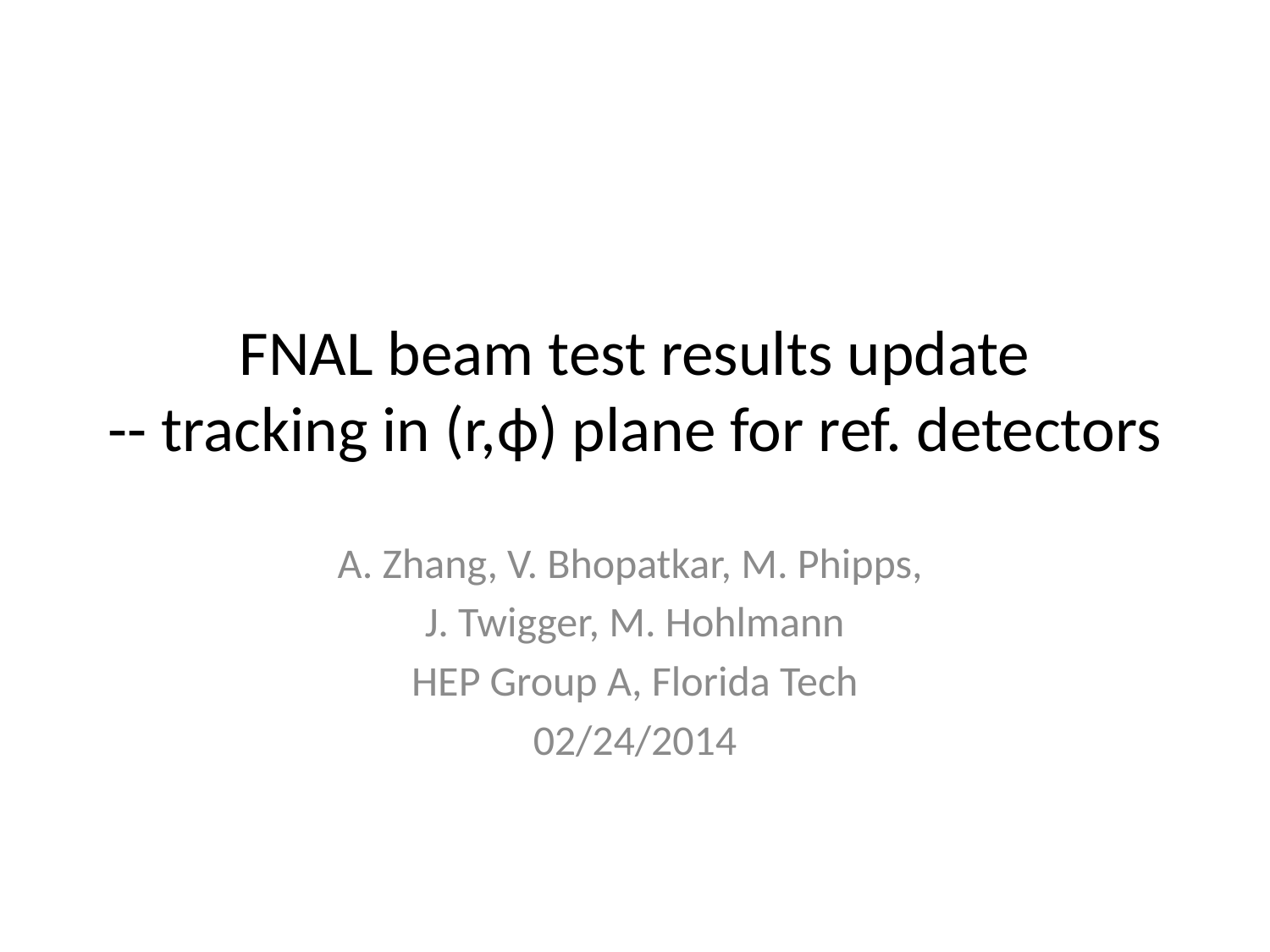

# FNAL beam test results update -- tracking in (r,ϕ) plane for ref. detectors
A. Zhang, V. Bhopatkar, M. Phipps,
J. Twigger, M. Hohlmann
HEP Group A, Florida Tech
02/24/2014